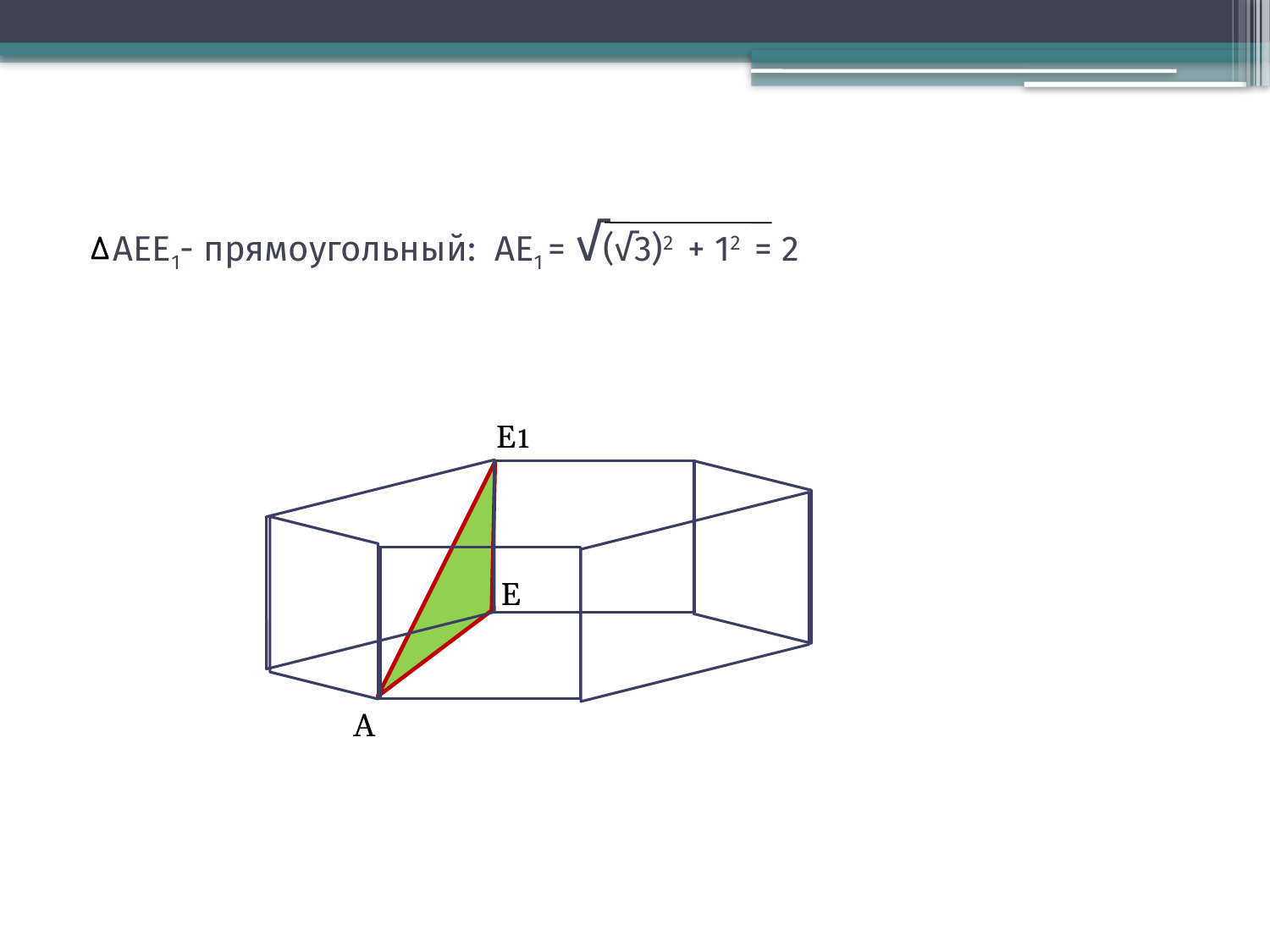

# AEE1- прямоугольный:  АЕ1 = √(√3)2  + 12  = 2

E1

E
A